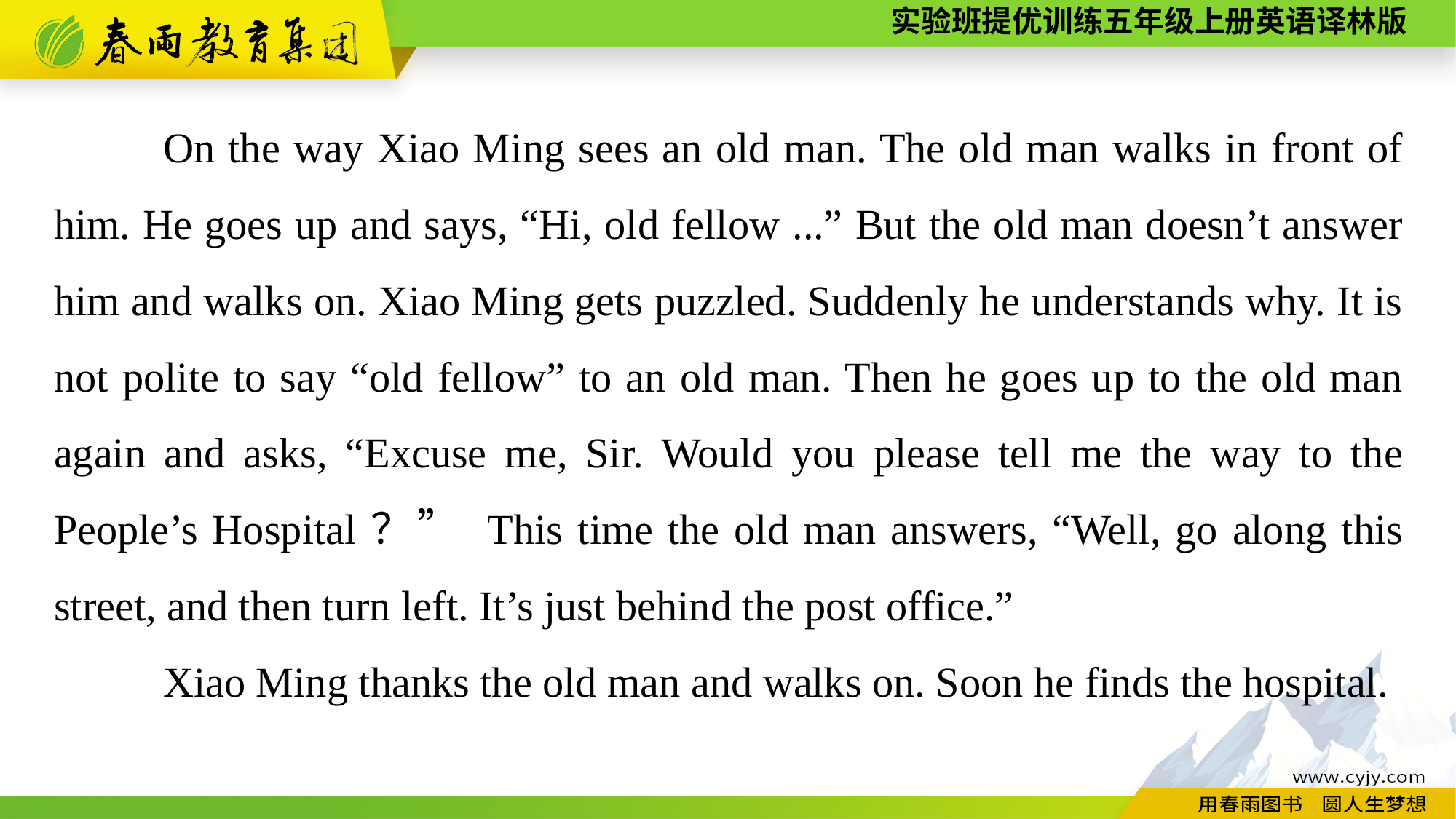

On the way Xiao Ming sees an old man. The old man walks in front of him. He goes up and says, “Hi, old fellow ...” But the old man doesn’t answer him and walks on. Xiao Ming gets puzzled. Suddenly he understands why. It is not polite to say “old fellow” to an old man. Then he goes up to the old man again and asks, “Excuse me, Sir. Would you please tell me the way to the People’s Hospital？” This time the old man answers, “Well, go along this street, and then turn left. It’s just behind the post office.”
	Xiao Ming thanks the old man and walks on. Soon he finds the hospital.